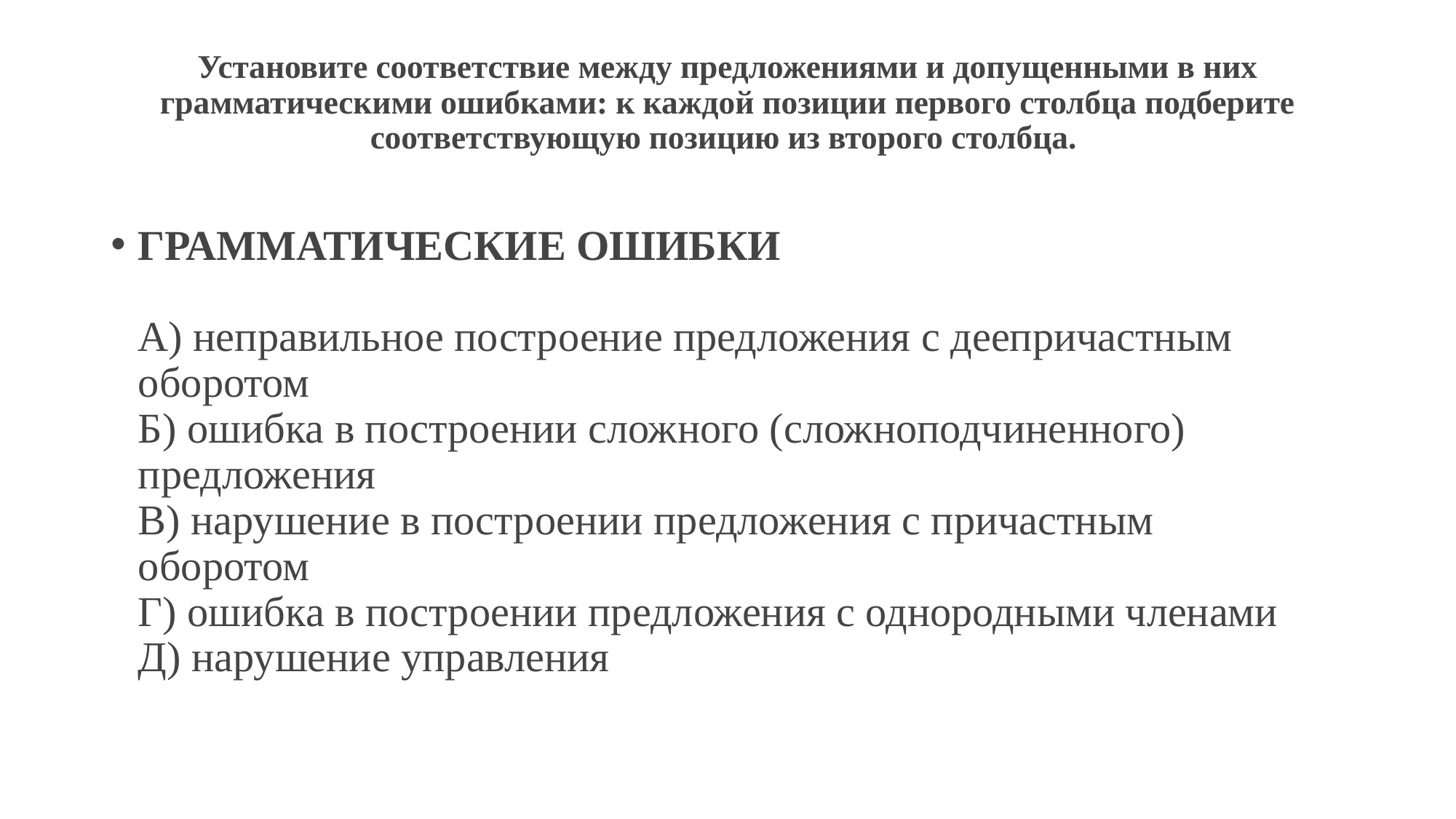

# Установите соответствие между предложениями и допущенными в них грамматическими ошибками: к каждой позиции первого столбца подберите соответствующую позицию из второго столбца.
ГРАММАТИЧЕСКИЕ ОШИБКИ 
А) неправильное построение предложения с деепричастным оборотом 
Б) ошибка в построении сложного (сложноподчиненного) предложения 
В) нарушение в построении предложения с причастным оборотом 
Г) ошибка в построении предложения с однородными членами 
Д) нарушение управления